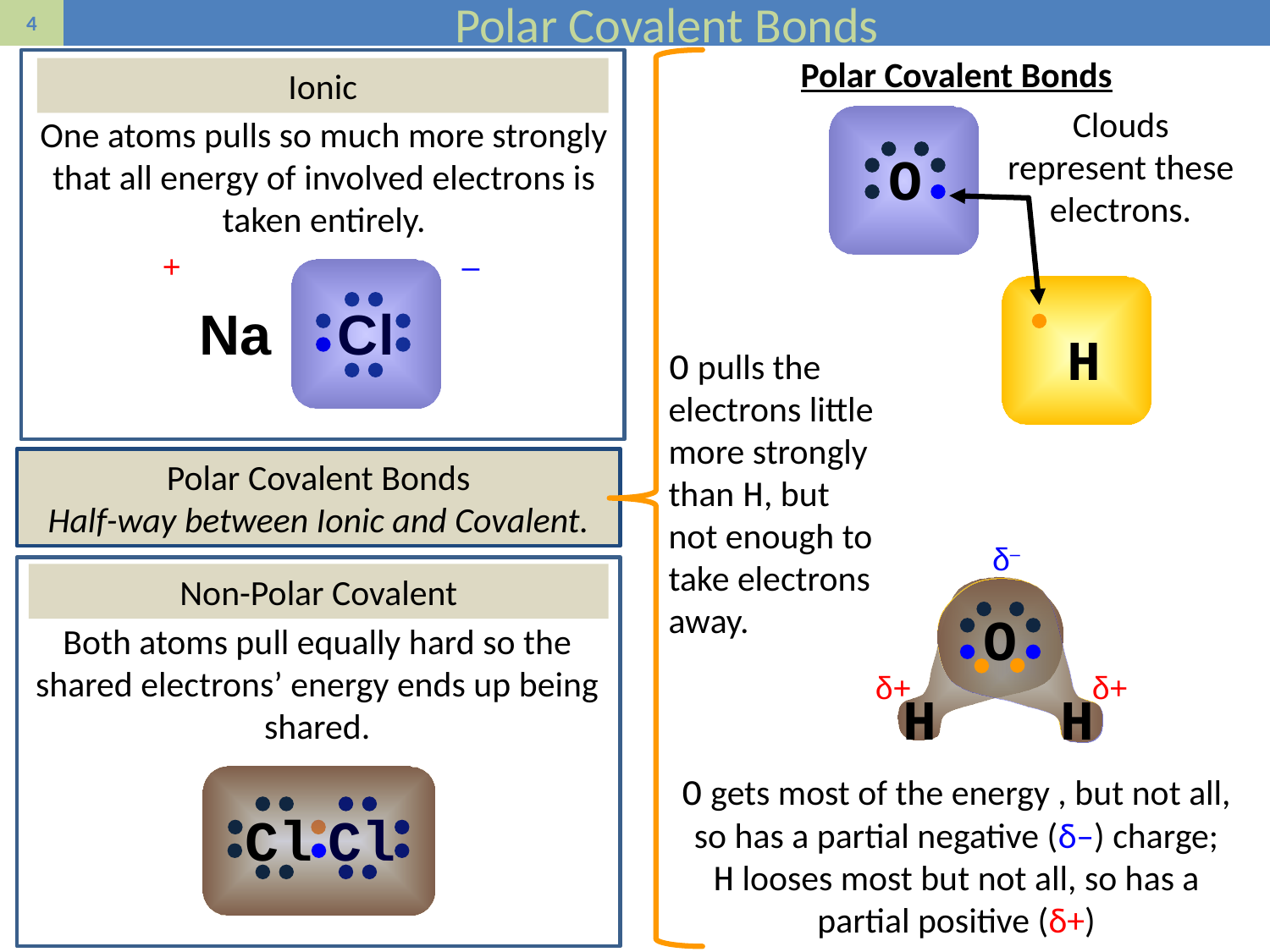

# Polar Covalent Bonds
Polar Covalent Bonds

Ionic
Clouds represent these electrons.

O

H
One atoms pulls so much more strongly that all energy of involved electrons is taken entirely.
+
–

Na
Cl

O pulls the electrons little more strongly than H, but not enough to take electrons away.
Polar Covalent Bonds
Half-way between Ionic and Covalent.

δ–

O

δ+
δ+
H
H

δ–
O

Non-Polar Covalent

Both atoms pull equally hard so the shared electrons’ energy ends up being shared.
δ+
δ+

H
H
O gets most of the energy , but not all, so has a partial negative (δ–) charge;
H looses most but not all, so has a partial positive (δ+)

Cl

Cl